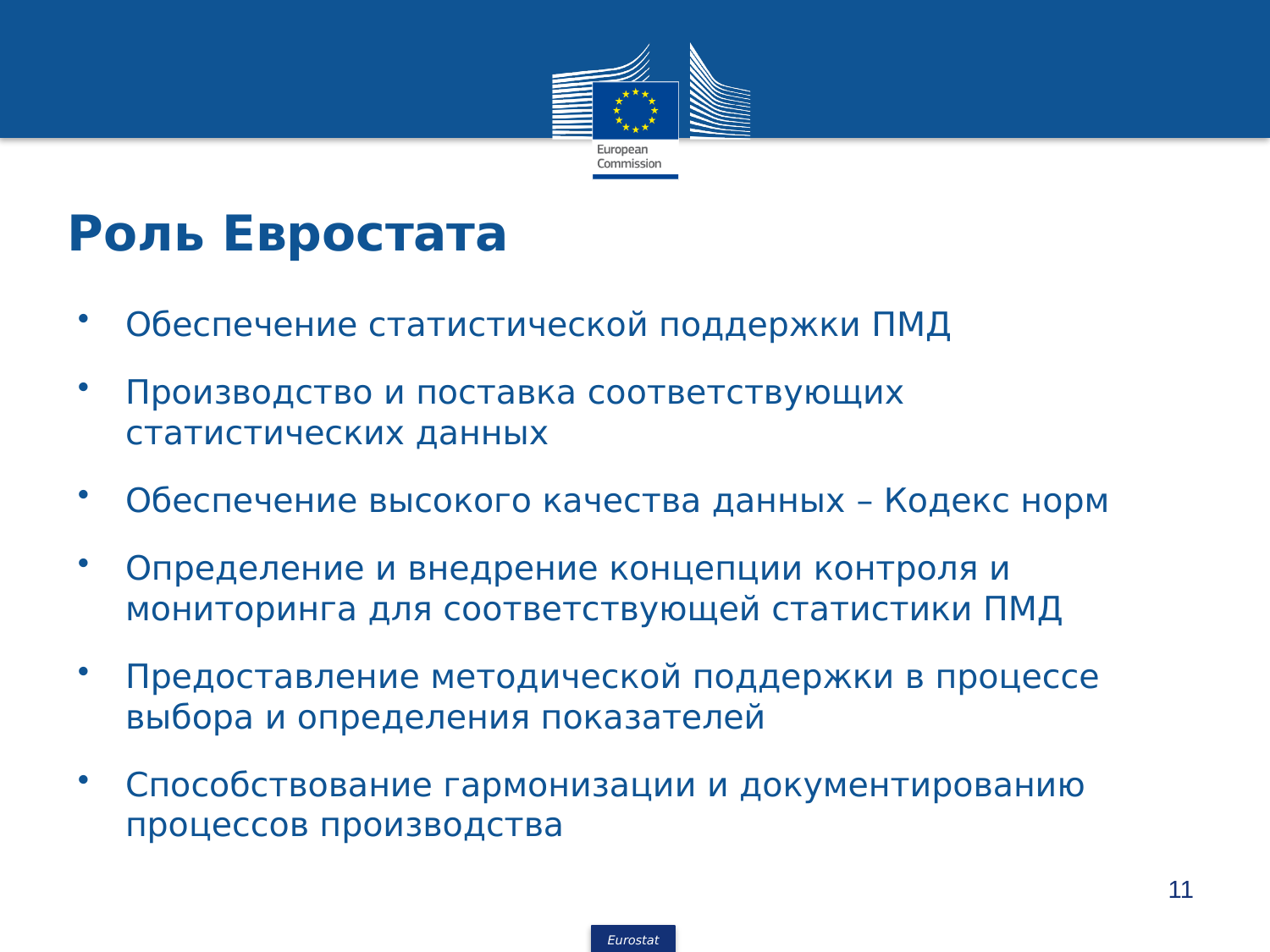

# Роль Евростата
Обеспечение статистической поддержки ПМД
Производство и поставка соответствующих статистических данных
Обеспечение высокого качества данных – Кодекс норм
Определение и внедрение концепции контроля и мониторинга для соответствующей статистики ПМД
Предоставление методической поддержки в процессе выбора и определения показателей
Способствование гармонизации и документированию процессов производства
11